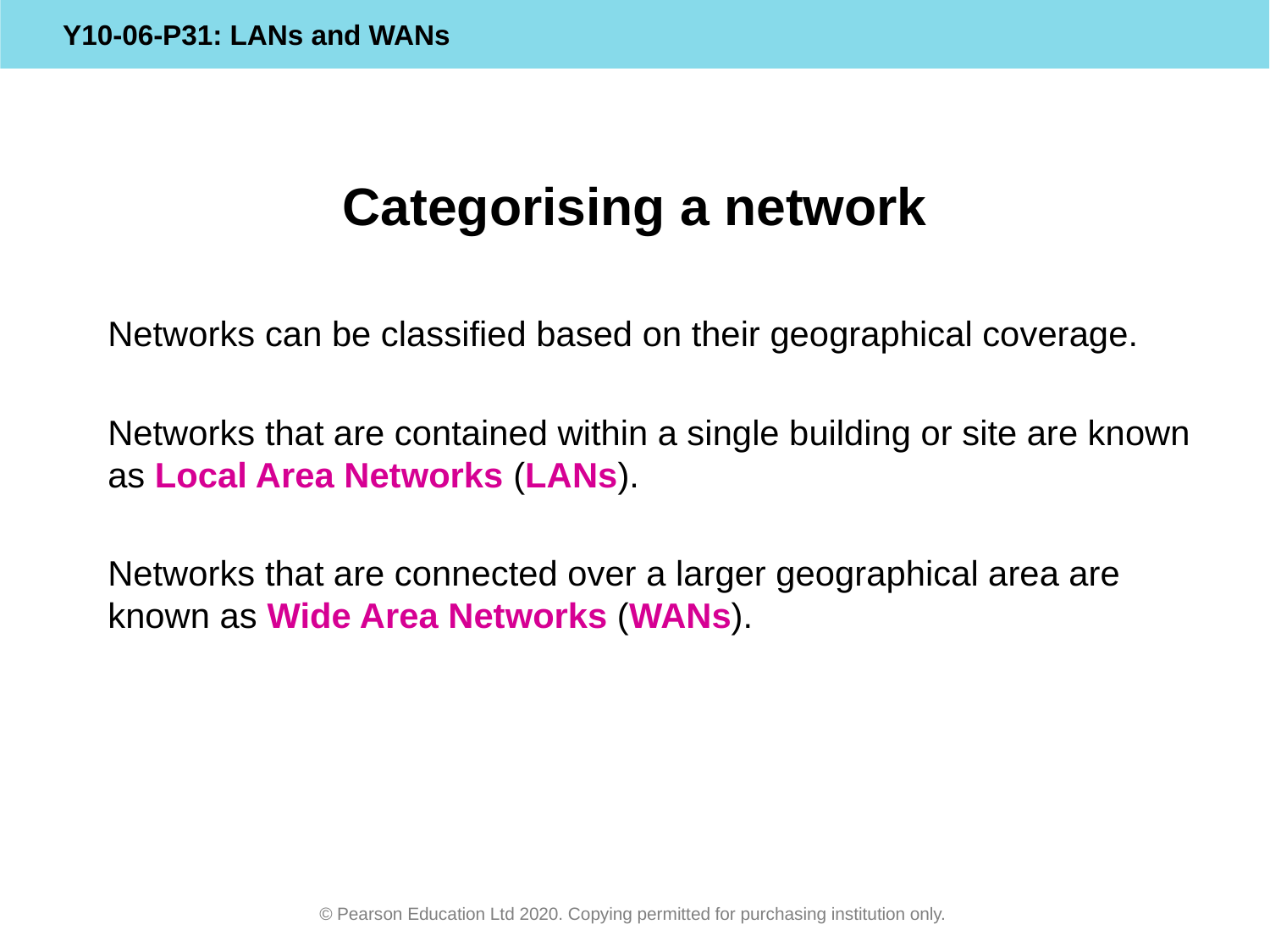

# Categorising a network
Networks can be classified based on their geographical coverage.

Networks that are contained within a single building or site are known as Local Area Networks (LANs).

Networks that are connected over a larger geographical area are known as Wide Area Networks (WANs).
© Pearson Education Ltd 2020. Copying permitted for purchasing institution only.